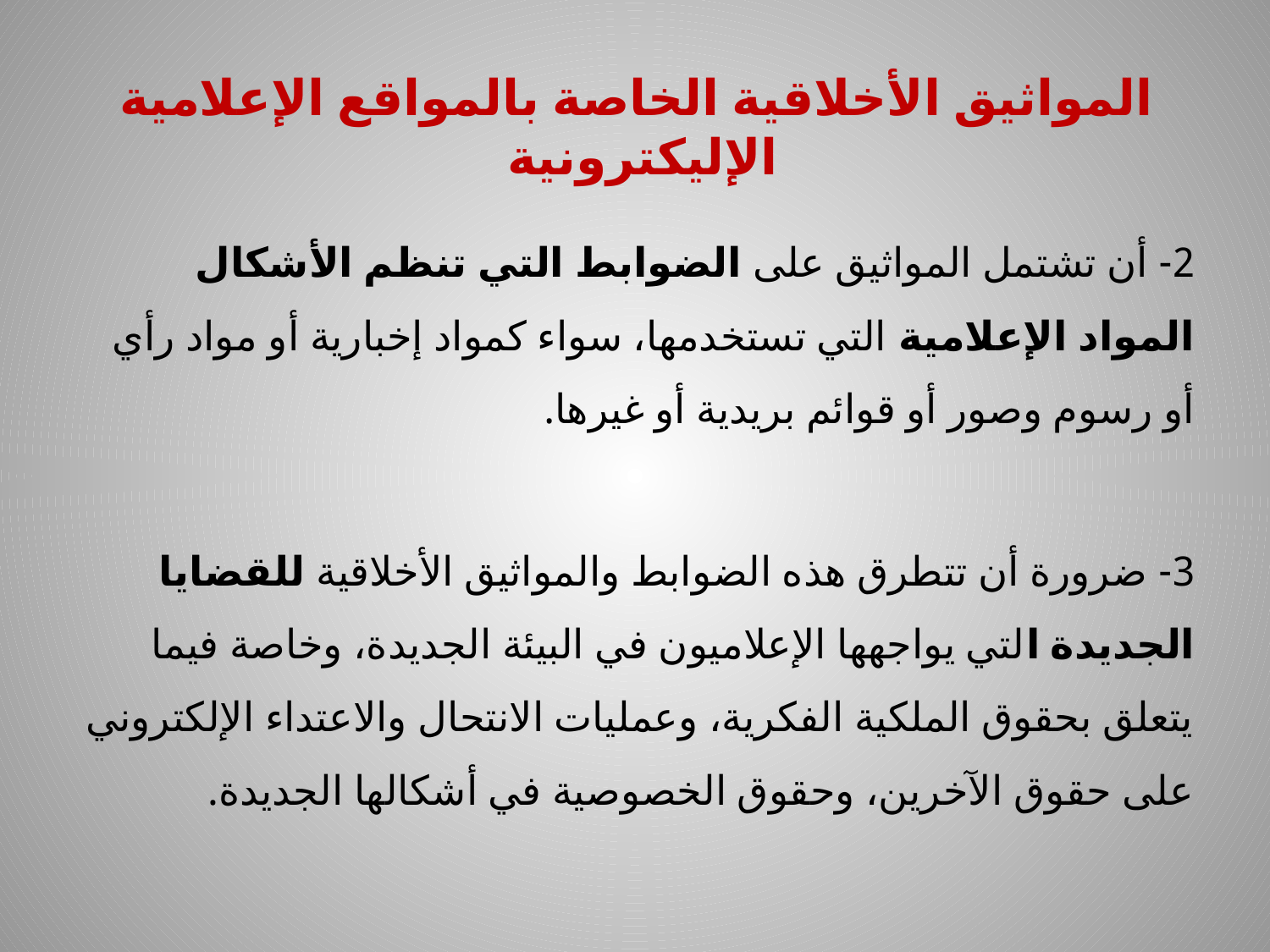

# المواثيق الأخلاقية الخاصة بالمواقع الإعلامية الإليكترونية
2- أن تشتمل المواثيق على الضوابط التي تنظم الأشكال المواد الإعلامية التي تستخدمها، سواء كمواد إخبارية أو مواد رأي أو رسوم وصور أو قوائم بريدية أو غيرها.

3- ضرورة أن تتطرق هذه الضوابط والمواثيق الأخلاقية للقضايا الجديدة التي يواجهها الإعلاميون في البيئة الجديدة، وخاصة فيما يتعلق بحقوق الملكية الفكرية، وعمليات الانتحال والاعتداء الإلكتروني على حقوق الآخرين، وحقوق الخصوصية في أشكالها الجديدة.